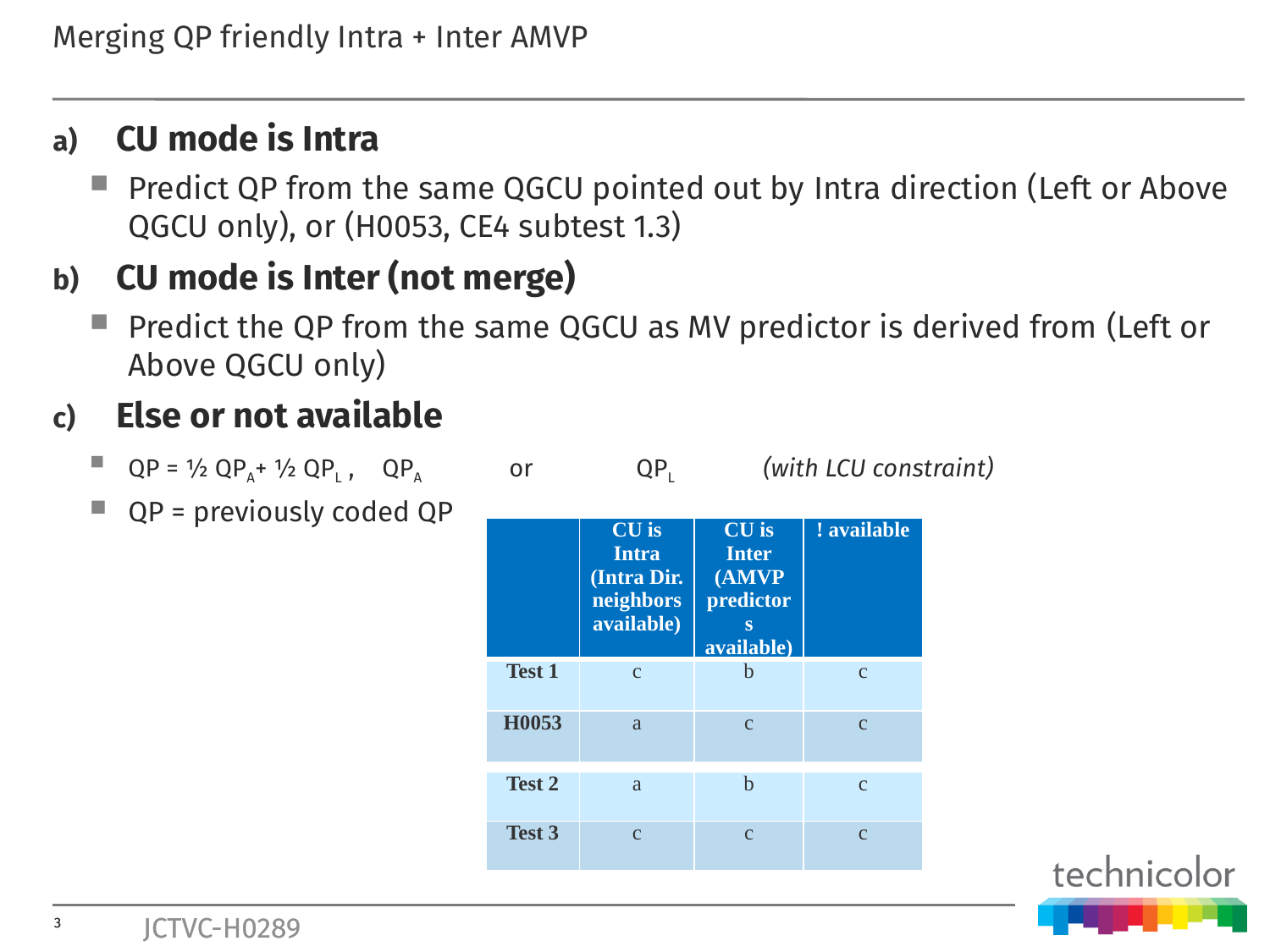

# Merging QP friendly Intra + Inter AMVP
CU mode is Intra
Predict QP from the same QGCU pointed out by Intra direction (Left or Above QGCU only), or (H0053, CE4 subtest 1.3)
CU mode is Inter (not merge)
Predict the QP from the same QGCU as MV predictor is derived from (Left or Above QGCU only)
Else or not available
QP = ½ QPA+ ½ QPL , 	QPA 	or	QPL 	(with LCU constraint)
QP = previously coded QP

|  | CU is Intra (Intra Dir. neighbors available) | CU is Inter (AMVP predictors available) | ! available |
| --- | --- | --- | --- |
| Test 1 | c | b | c |
| H0053 | a | c | c |
| Test 2 | a | b | c |
| --- | --- | --- | --- |
| Test 3 | c | c | c |
| --- | --- | --- | --- |
JCTVC-H0289
JCTVC-H0289
3
3